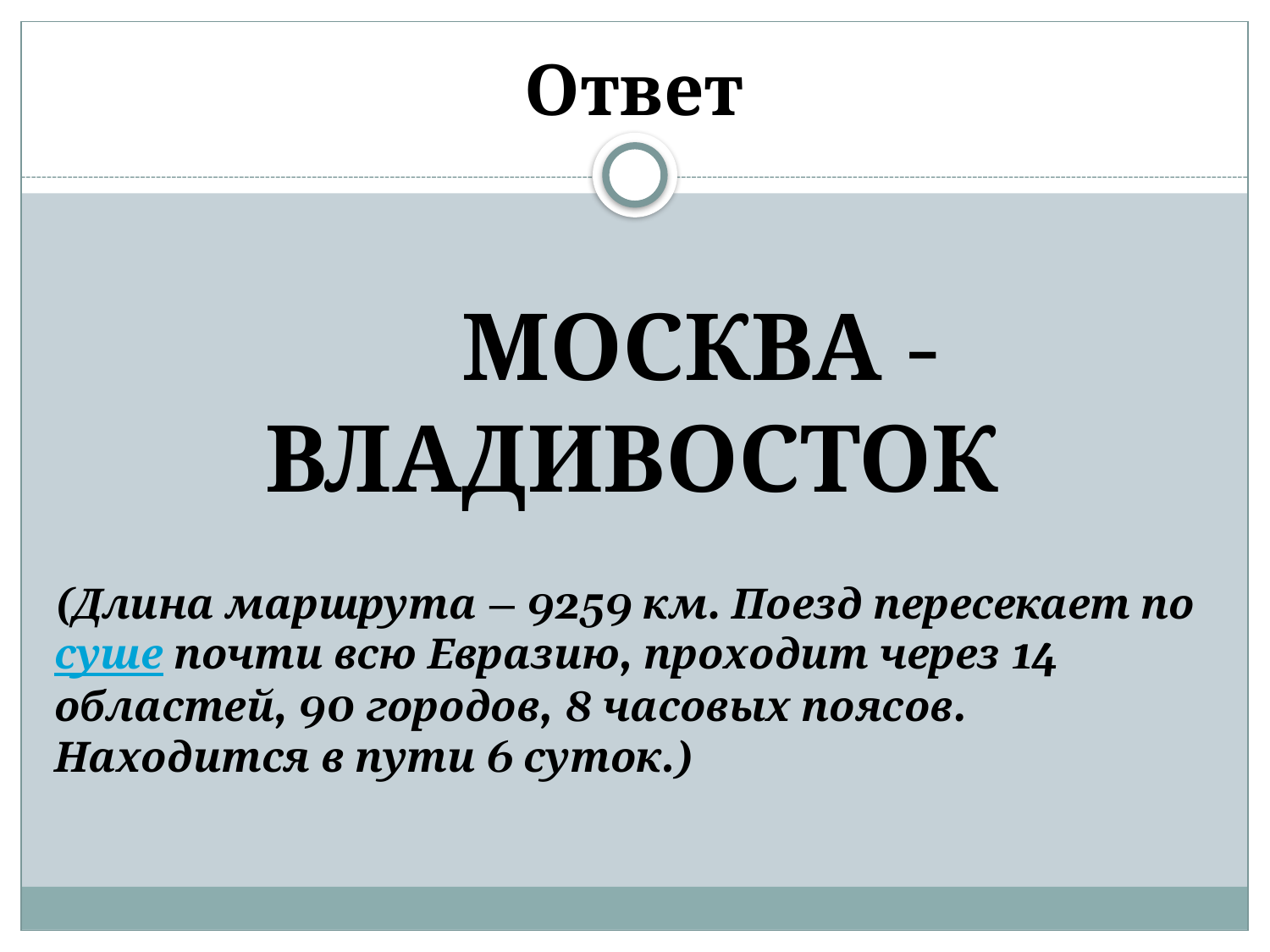

# Ответ

             МОСКВА - ВЛАДИВОСТОК

(Длина маршрута – 9259 км. Поезд пересекает по суше почти всю Евразию, проходит через 14 областей, 90 городов, 8 часовых поясов. Находится в пути 6 суток.)